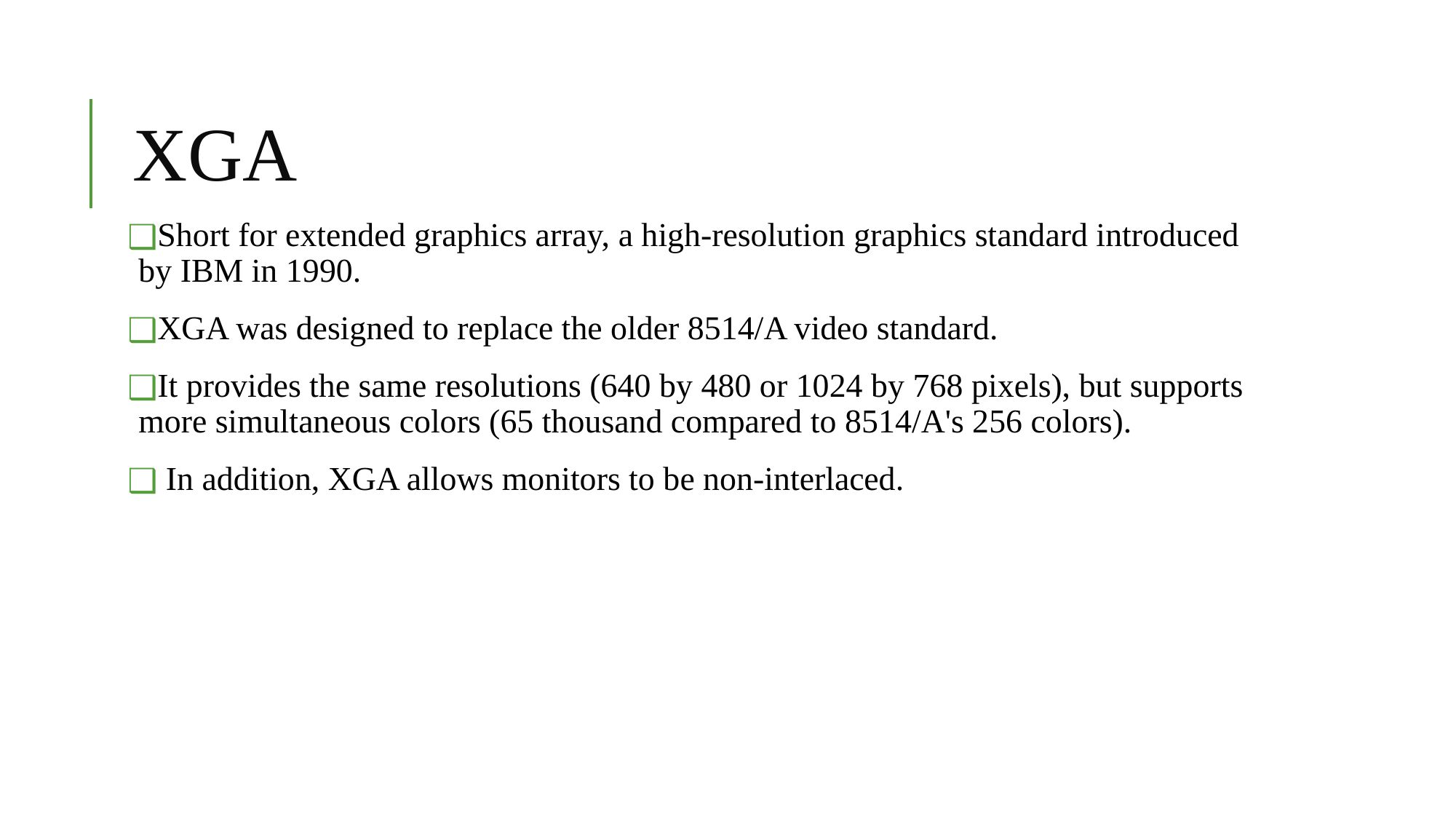

# XGA
Short for extended graphics array, a high-resolution graphics standard introduced by IBM in 1990.
XGA was designed to replace the older 8514/A video standard.
It provides the same resolutions (640 by 480 or 1024 by 768 pixels), but supports more simultaneous colors (65 thousand compared to 8514/A's 256 colors).
 In addition, XGA allows monitors to be non-interlaced.